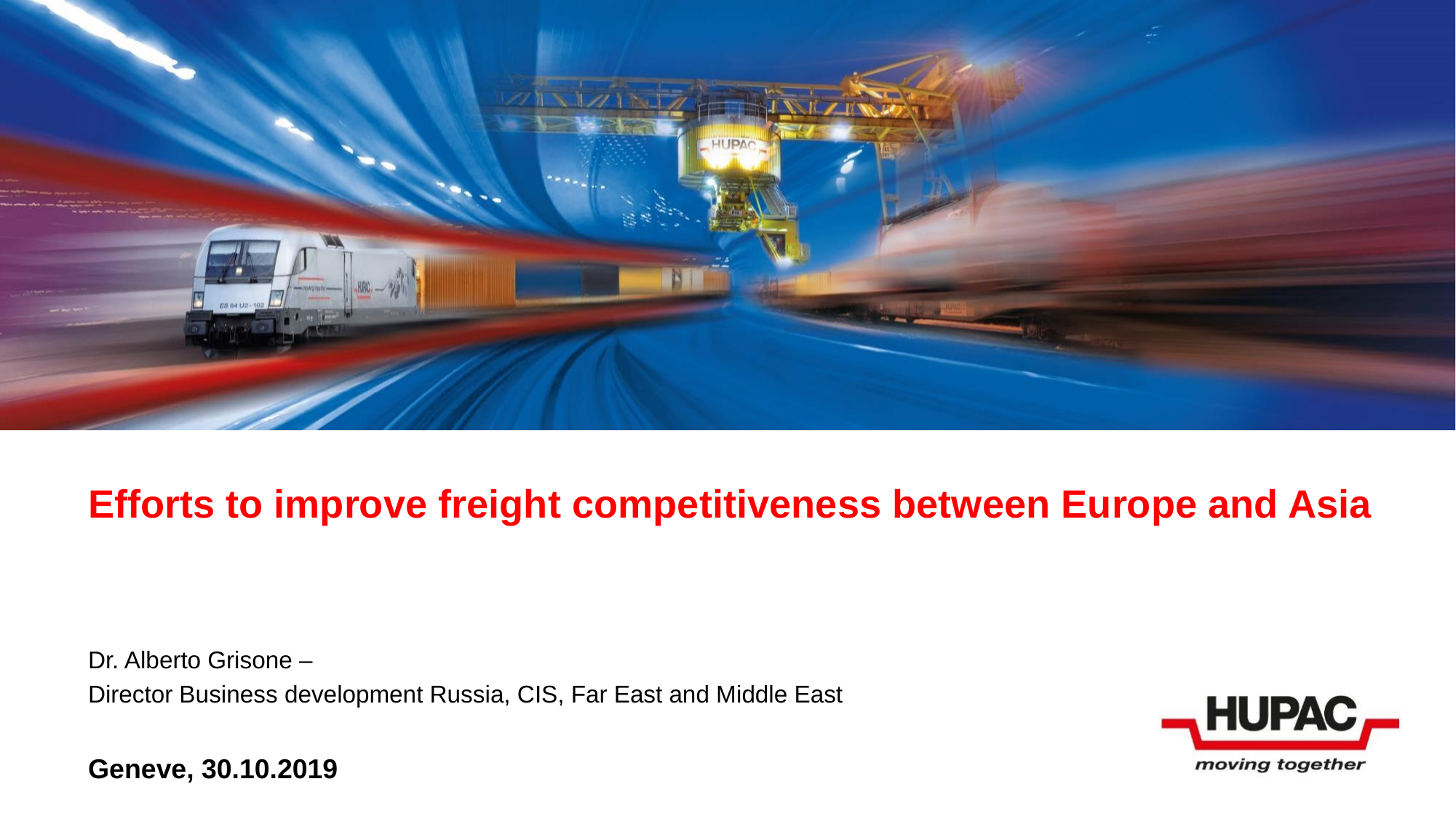

# Efforts to improve freight competitiveness between Europe and Asia
Dr. Alberto Grisone –
Director Business development Russia, CIS, Far East and Middle East

Geneve, 30.10.2019